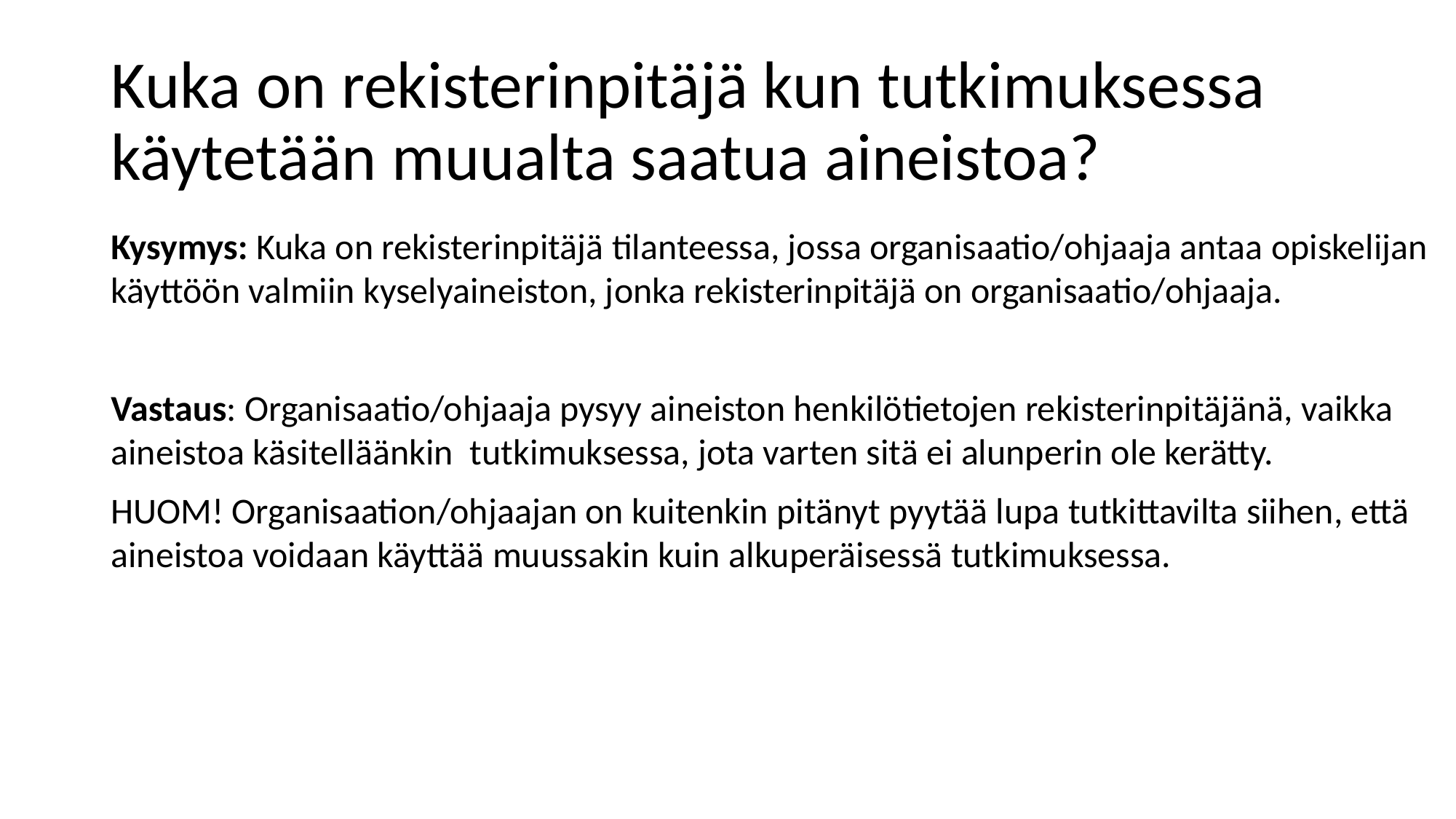

# Kuka on rekisterinpitäjä kun tutkimuksessa käytetään muualta saatua aineistoa?
Kysymys: Kuka on rekisterinpitäjä tilanteessa, jossa organisaatio/ohjaaja antaa opiskelijan käyttöön valmiin kyselyaineiston, jonka rekisterinpitäjä on organisaatio/ohjaaja.

Vastaus: Organisaatio/ohjaaja pysyy aineiston henkilötietojen rekisterinpitäjänä, vaikka aineistoa käsitelläänkin  tutkimuksessa, jota varten sitä ei alunperin ole kerätty.
HUOM! Organisaation/ohjaajan on kuitenkin pitänyt pyytää lupa tutkittavilta siihen, että aineistoa voidaan käyttää muussakin kuin alkuperäisessä tutkimuksessa.